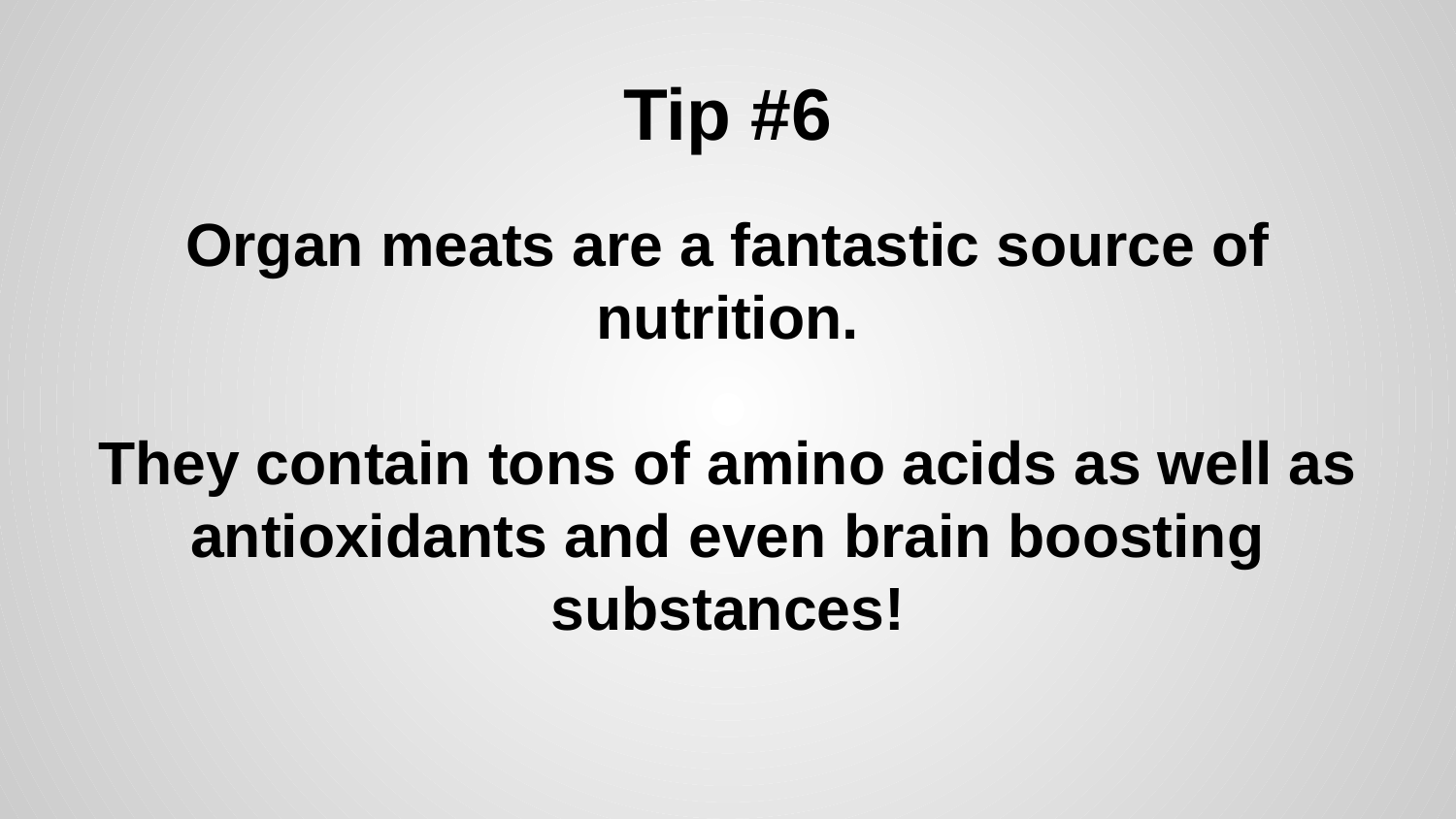

# Tip #6
Organ meats are a fantastic source of nutrition.

They contain tons of amino acids as well as antioxidants and even brain boosting substances!